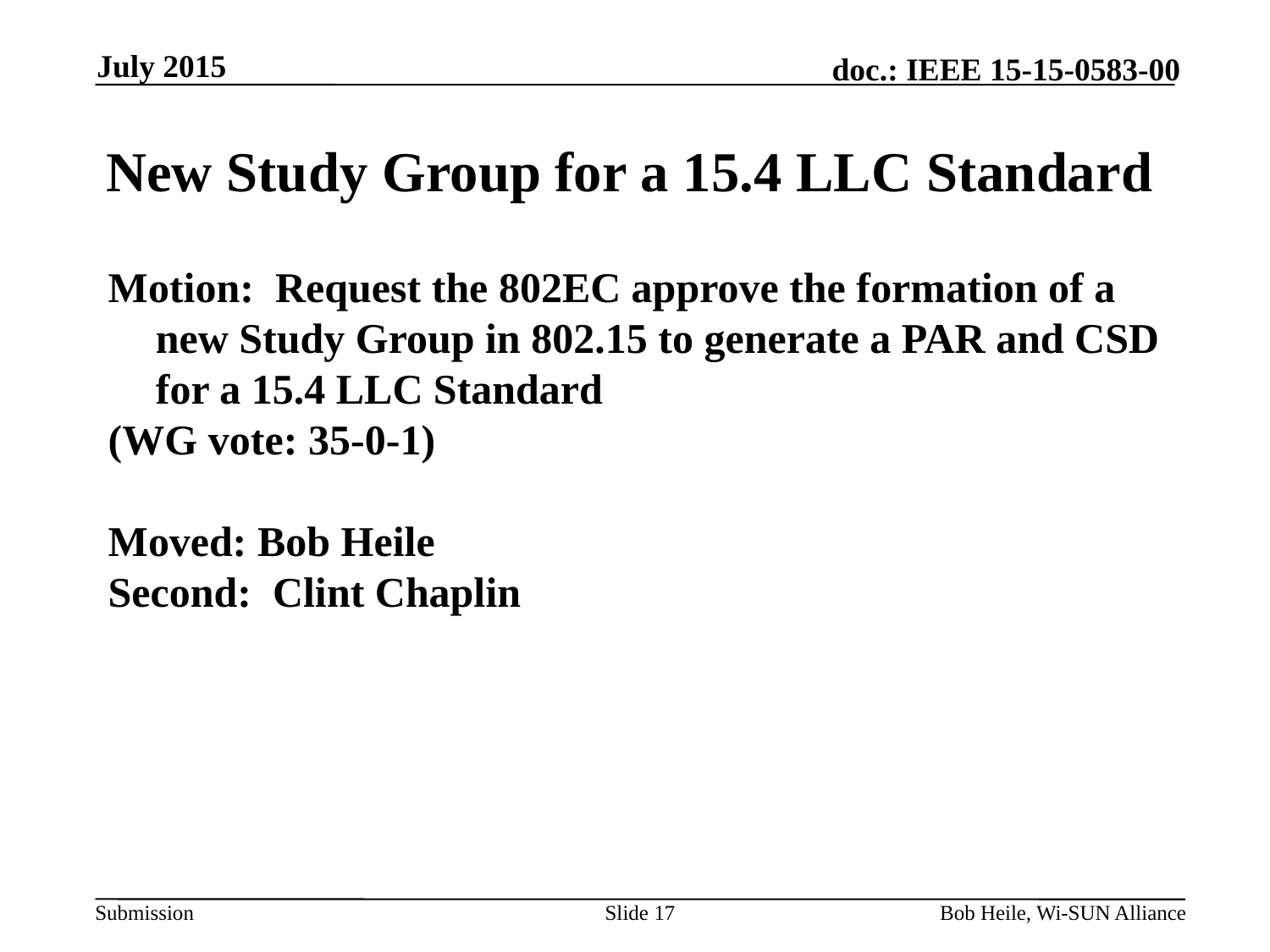

July 2015
# New Study Group for a 15.4 LLC Standard
Motion:  Request the 802EC approve the formation of a new Study Group in 802.15 to generate a PAR and CSD for a 15.4 LLC Standard
(WG vote: 35-0-1)

Moved: Bob Heile
Second:  Clint Chaplin
Slide 17
Bob Heile, Wi-SUN Alliance